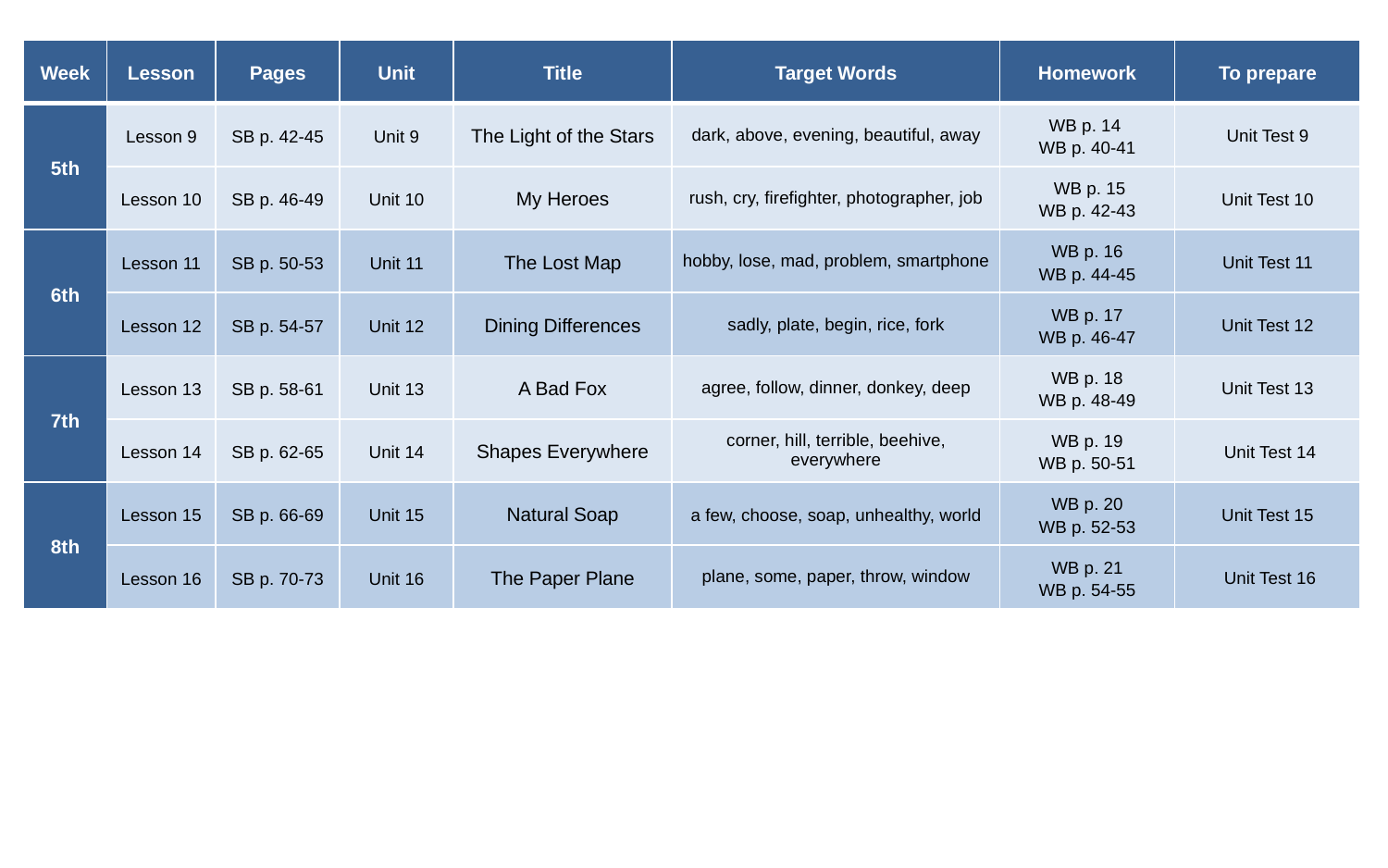

| Week | Lesson | Pages | Unit | Title | Target Words | Homework | To prepare |
| --- | --- | --- | --- | --- | --- | --- | --- |
| 5th | Lesson 9 | SB p. 42-45 | Unit 9 | The Light of the Stars | dark, above, evening, beautiful, away | WB p. 14 WB p. 40-41 | Unit Test 9 |
|  | Lesson 10 | SB p. 46-49 | Unit 10 | My Heroes | rush, cry, firefighter, photographer, job | WB p. 15 WB p. 42-43 | Unit Test 10 |
| 6th | Lesson 11 | SB p. 50-53 | Unit 11 | The Lost Map | hobby, lose, mad, problem, smartphone | WB p. 16 WB p. 44-45 | Unit Test 11 |
|  | Lesson 12 | SB p. 54-57 | Unit 12 | Dining Differences | sadly, plate, begin, rice, fork | WB p. 17 WB p. 46-47 | Unit Test 12 |
| 7th | Lesson 13 | SB p. 58-61 | Unit 13 | A Bad Fox | agree, follow, dinner, donkey, deep | WB p. 18 WB p. 48-49 | Unit Test 13 |
|  | Lesson 14 | SB p. 62-65 | Unit 14 | Shapes Everywhere | corner, hill, terrible, beehive, everywhere | WB p. 19 WB p. 50-51 | Unit Test 14 |
| 8th | Lesson 15 | SB p. 66-69 | Unit 15 | Natural Soap | a few, choose, soap, unhealthy, world | WB p. 20 WB p. 52-53 | Unit Test 15 |
|  | Lesson 16 | SB p. 70-73 | Unit 16 | The Paper Plane | plane, some, paper, throw, window | WB p. 21 WB p. 54-55 | Unit Test 16 |